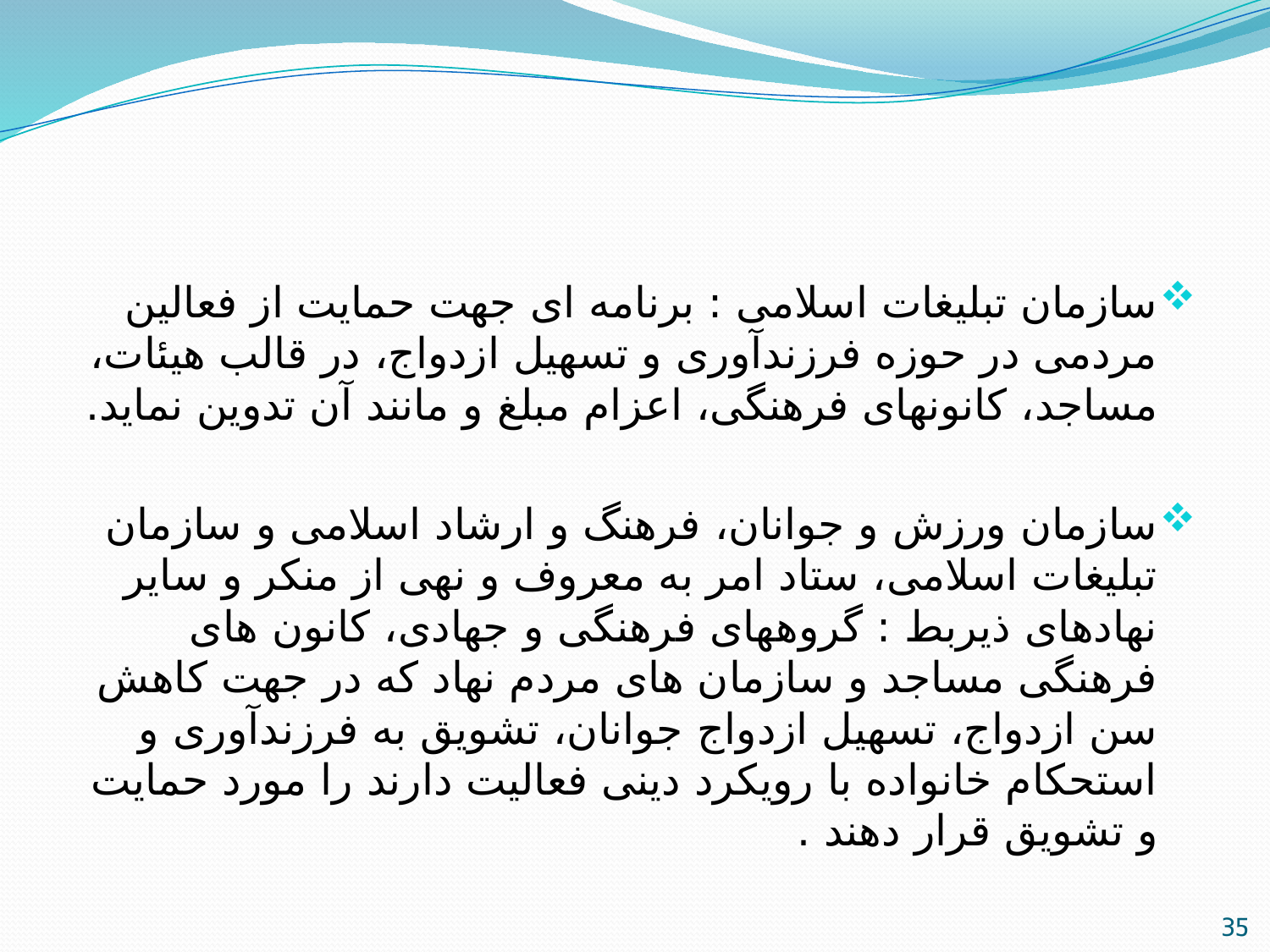

سازمان تبلیغات اسلامی : برنامه ای جهت حمایت از فعالین مردمی در حوزه فرزندآوری و تسهیل ازدواج، در قالب هیئات، مساجد، کانونهای فرهنگی، اعزام مبلغ و مانند آن تدوین نماید.

سازمان ورزش و جوانان، فرهنگ و ارشاد اسلامی و سازمان تبلیغات اسلامی، ستاد امر به معروف و نهی از منکر و سایر نهادهای ذیربط : گروههای فرهنگی و جهادی، کانون های فرهنگی مساجد و سازمان های مردم نهاد که در جهت کاهش سن ازدواج، تسهیل ازدواج جوانان، تشویق به فرزندآوری و استحکام خانواده با رویکرد دینی فعالیت دارند را مورد حمایت و تشویق قرار دهند .
35